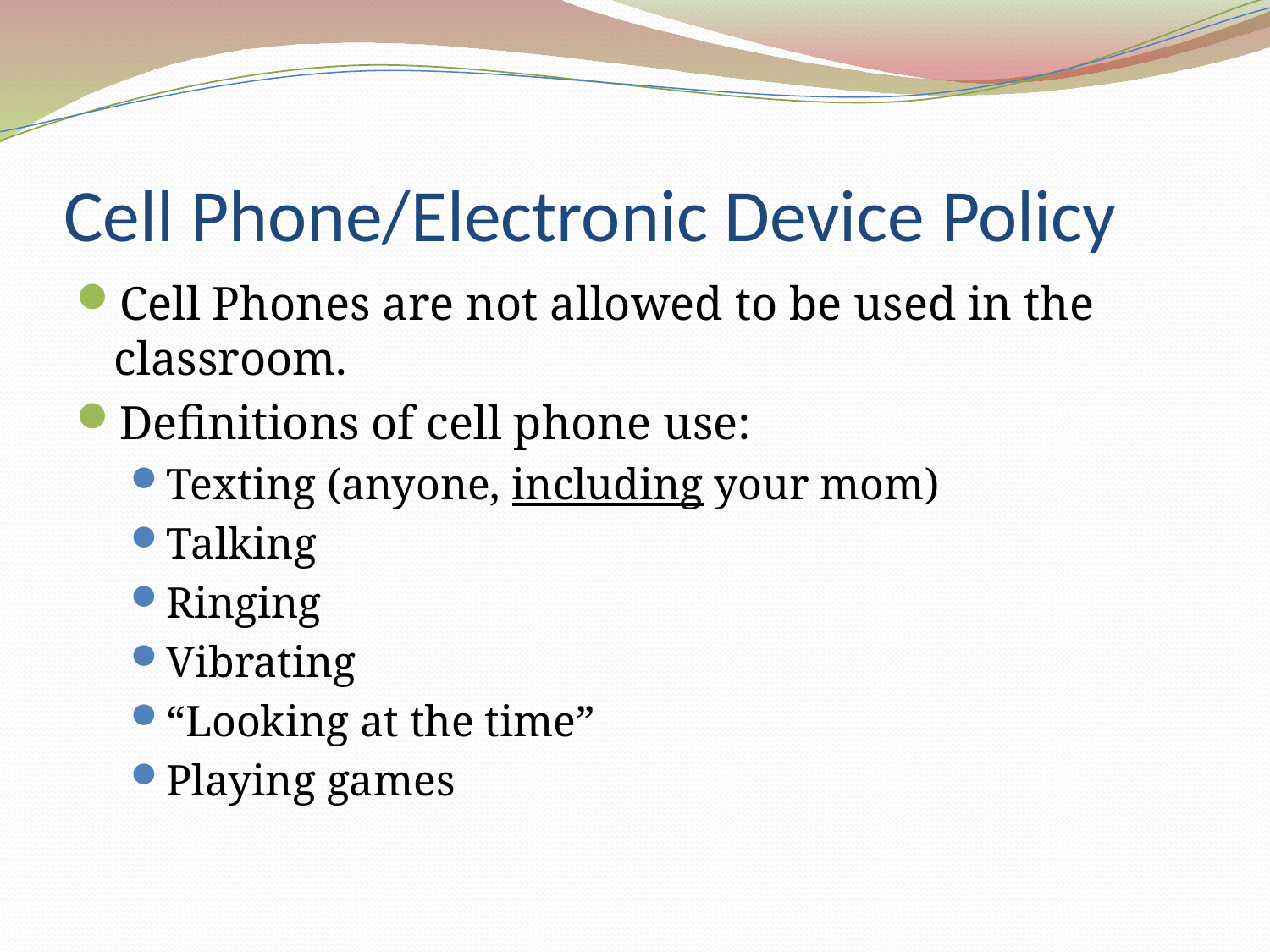

# Cell Phone/Electronic Device Policy
Cell Phones are not allowed to be used in the classroom.
Definitions of cell phone use:
Texting (anyone, including your mom)
Talking
Ringing
Vibrating
“Looking at the time”
Playing games